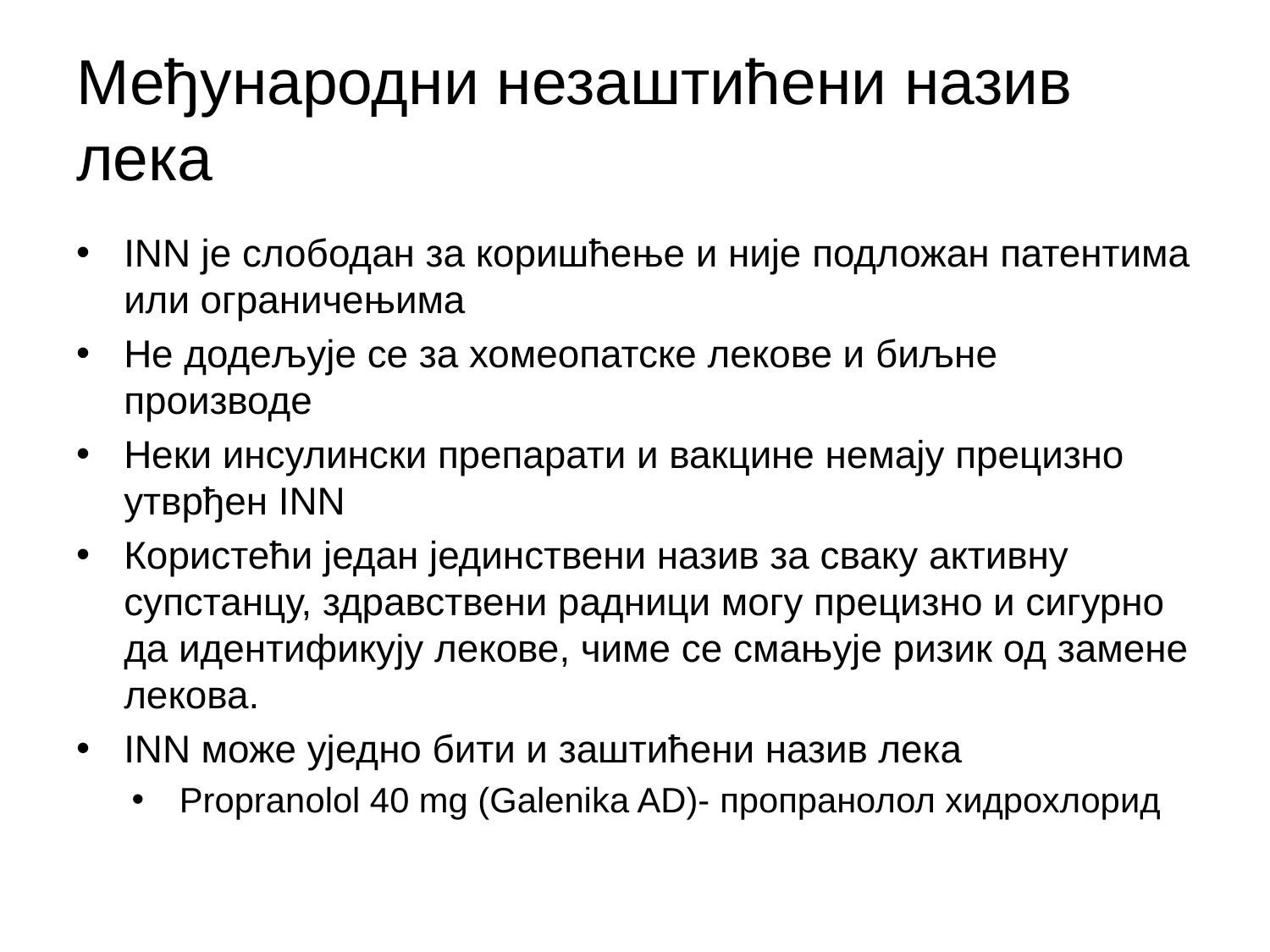

# Међународни незаштићени назив лека
INN је слободан за коришћење и није подложан патентима или ограничењима
Не додељује се за хомеопатске лекове и биљне производе
Неки инсулински препарати и вакцине немају прецизно утврђен INN
Користећи један јединствени назив за сваку активну супстанцу, здравствени радници могу прецизно и сигурно да идентификују лекове, чиме се смањује ризик од замене лекова.
INN може уједно бити и заштићени назив лека
Propranolol 40 mg (Galenika AD)- пропранолол хидрохлорид